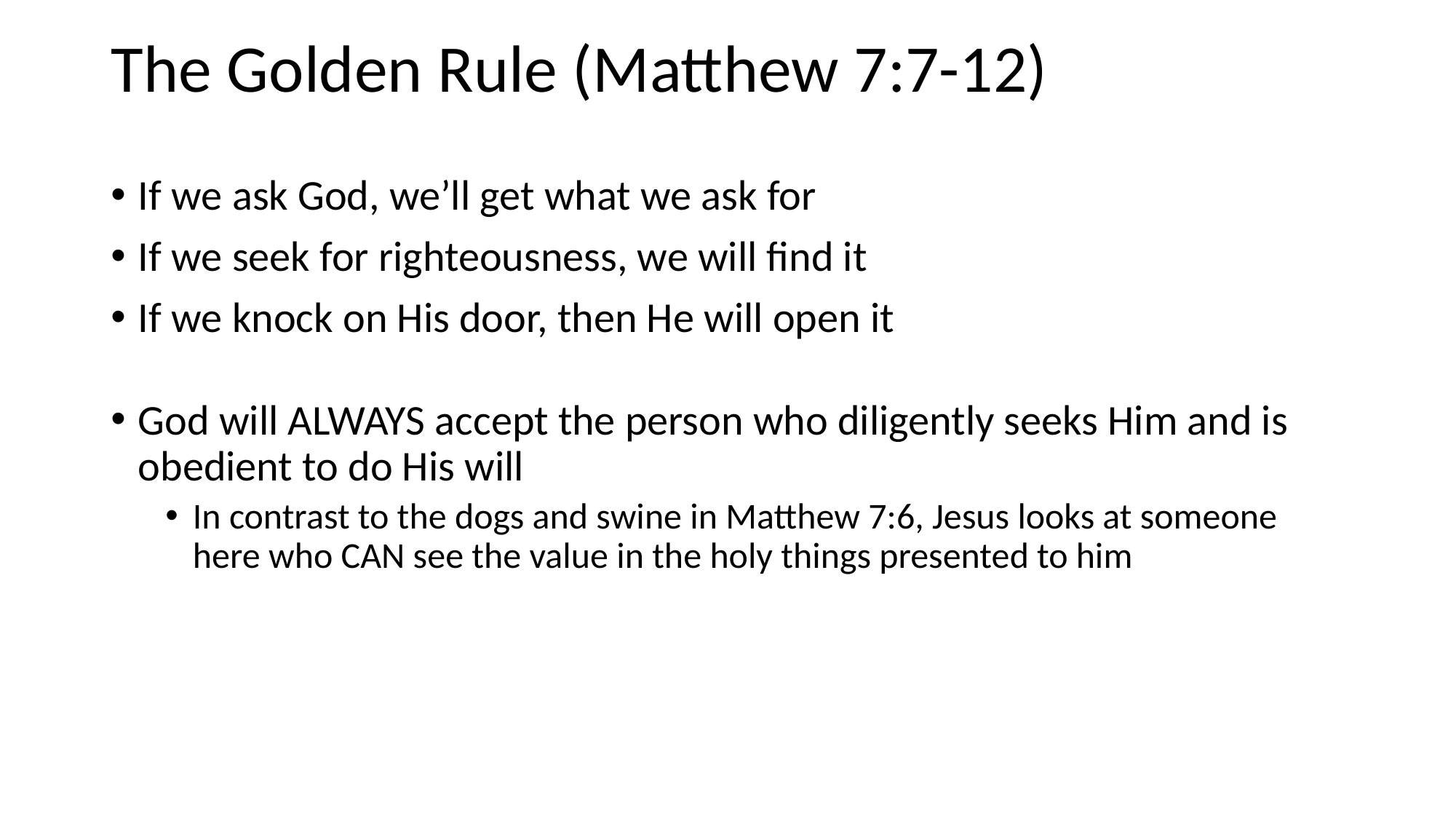

# The Golden Rule (Matthew 7:7-12)

If we ask God, we’ll get what we ask for
If we seek for righteousness, we will find it
If we knock on His door, then He will open it

God will ALWAYS accept the person who diligently seeks Him and is obedient to do His will
In contrast to the dogs and swine in Matthew 7:6, Jesus looks at someone here who CAN see the value in the holy things presented to him